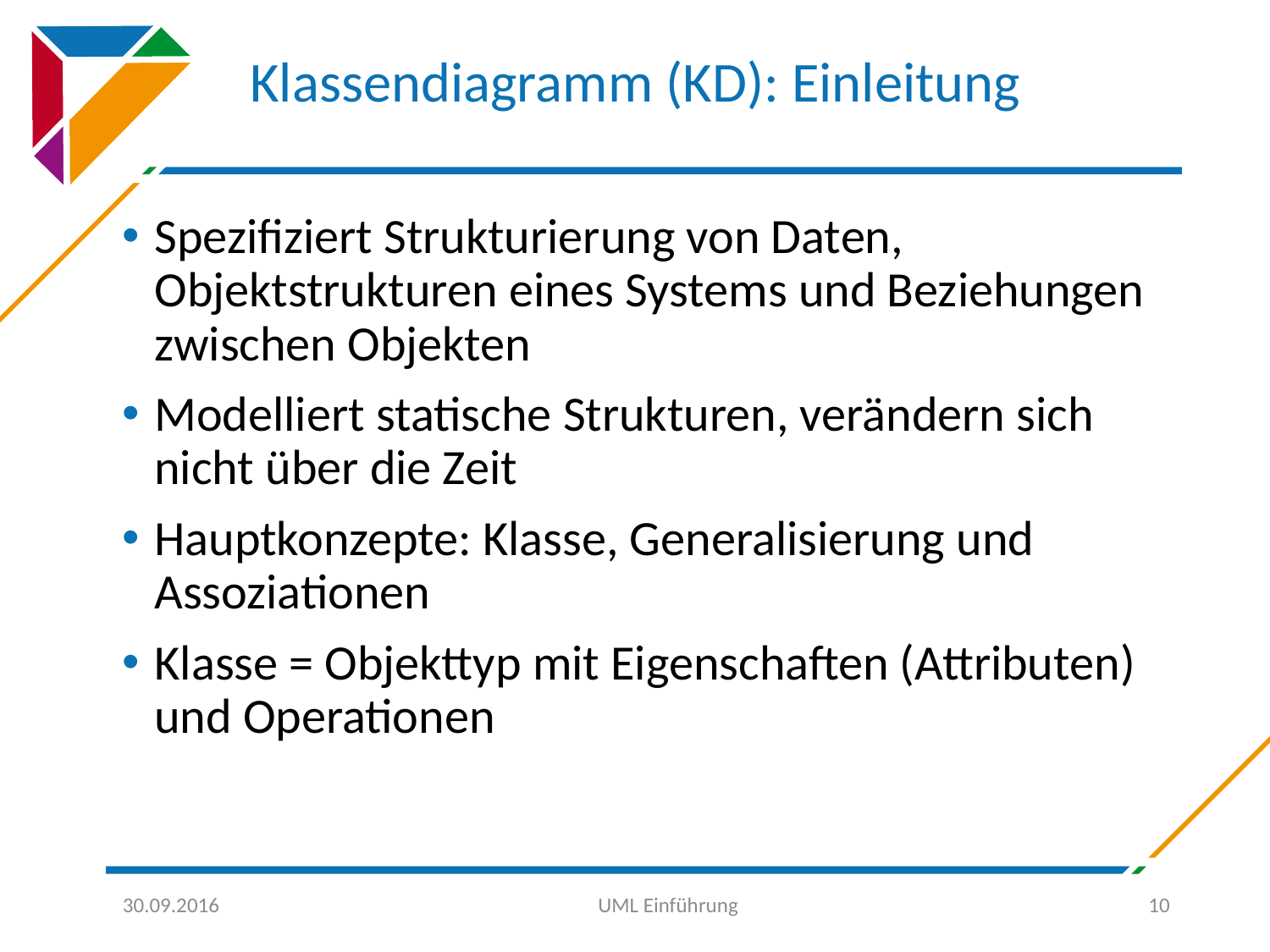

# Klassendiagramm (KD): Einleitung
Spezifiziert Strukturierung von Daten, Objektstrukturen eines Systems und Beziehungen zwischen Objekten
Modelliert statische Strukturen, verändern sich nicht über die Zeit
Hauptkonzepte: Klasse, Generalisierung und Assoziationen
Klasse = Objekttyp mit Eigenschaften (Attributen) und Operationen

30.09.2016
UML Einführung
10